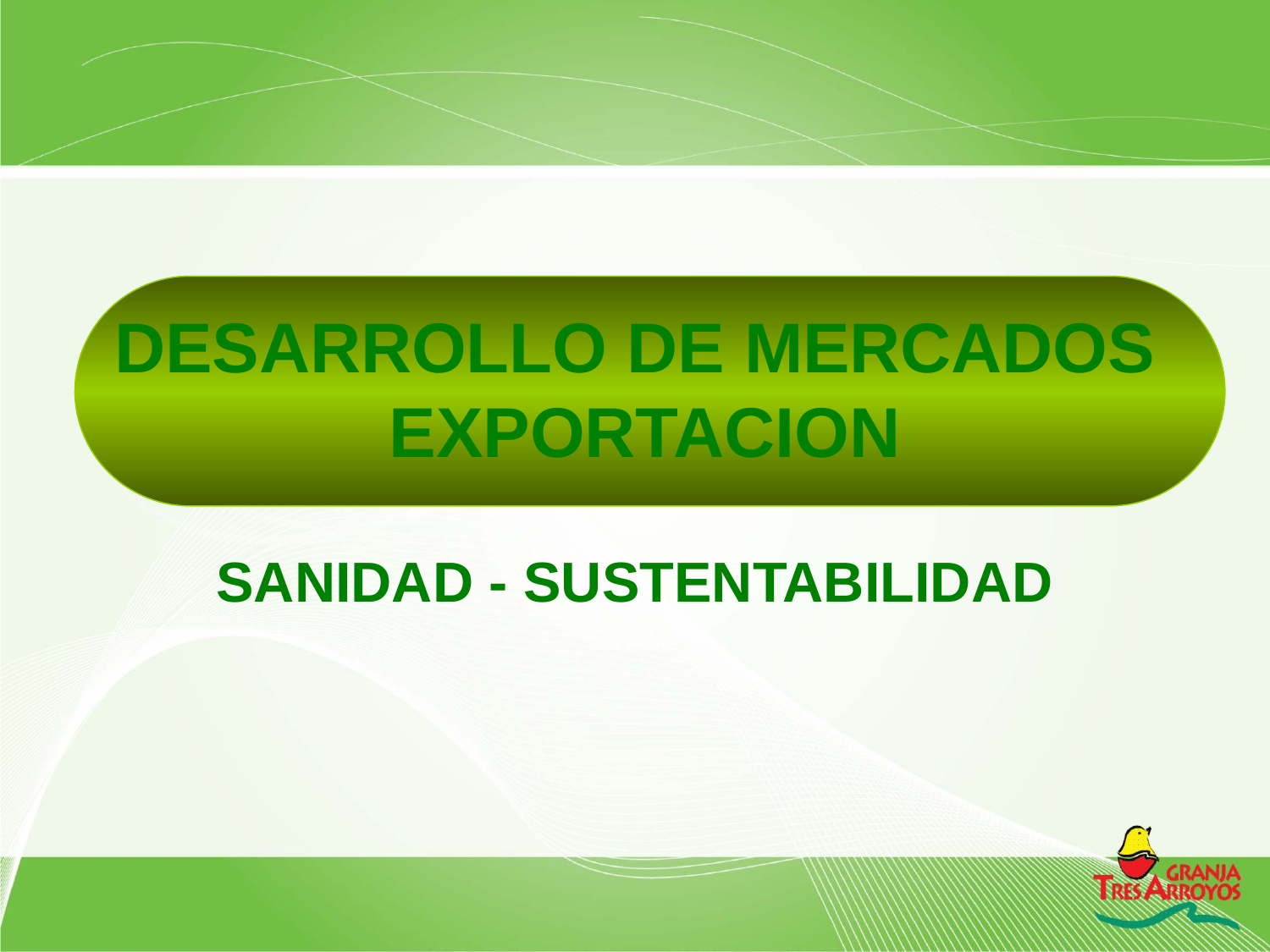

DESARROLLO DE MERCADOS  EXPORTACION
SANIDAD - SUSTENTABILIDAD